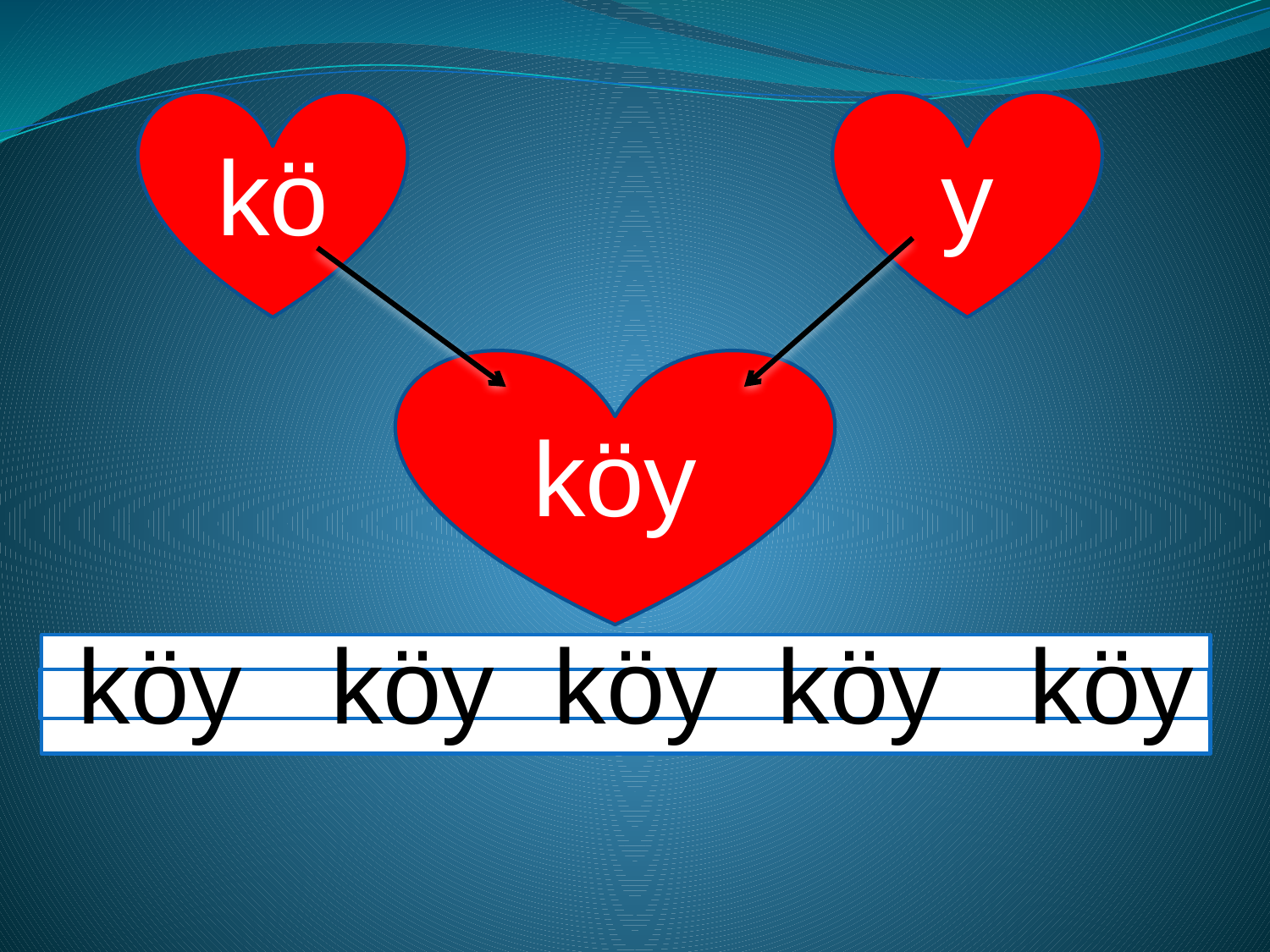

kö
y

köy

  köy   köy  köy  köy   köy